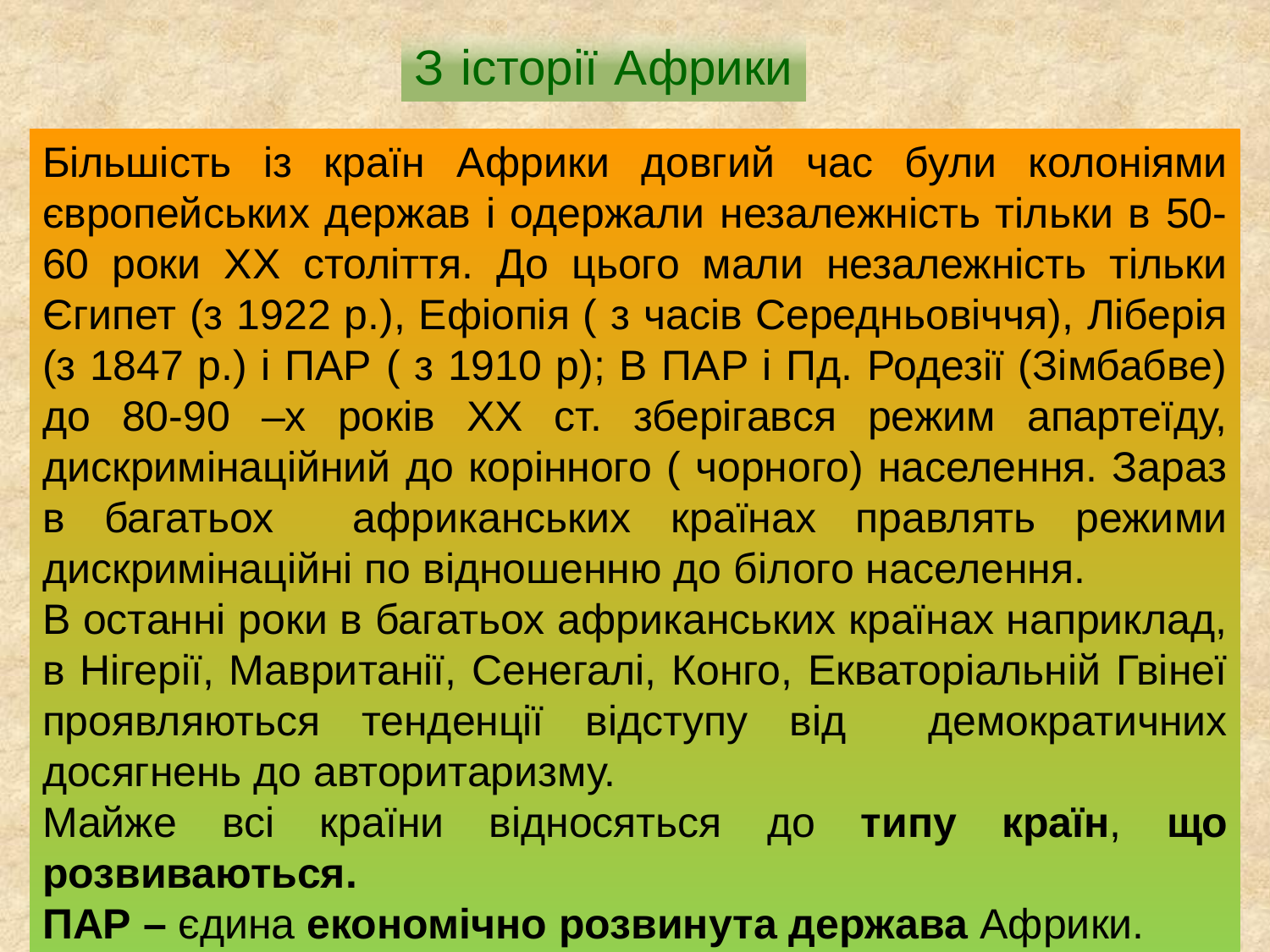

З історії Африки
Більшість із країн Африки довгий час були колоніями європейських держав і одержали незалежність тільки в 50-60 роки ХХ століття. До цього мали незалежність тільки Єгипет (з 1922 р.), Ефіопія ( з часів Середньовіччя), Ліберія (з 1847 р.) і ПАР ( з 1910 р); В ПАР і Пд. Родезії (Зімбабве) до 80-90 –х років ХХ ст. зберігався режим апартеїду, дискримінаційний до корінного ( чорного) населення. Зараз в багатьох  африканських країнах правлять режими дискримінаційні по відношенню до білого населення.
В останні роки в багатьох африканських країнах наприклад, в Нігерії, Мавританії, Сенегалі, Конго, Екваторіальній Гвінеї проявляються тенденції відступу від  демократичних досягнень до авторитаризму.
Майже всі країни відносяться до типу країн, що розвиваються.
ПАР – єдина економічно розвинута держава Африки.